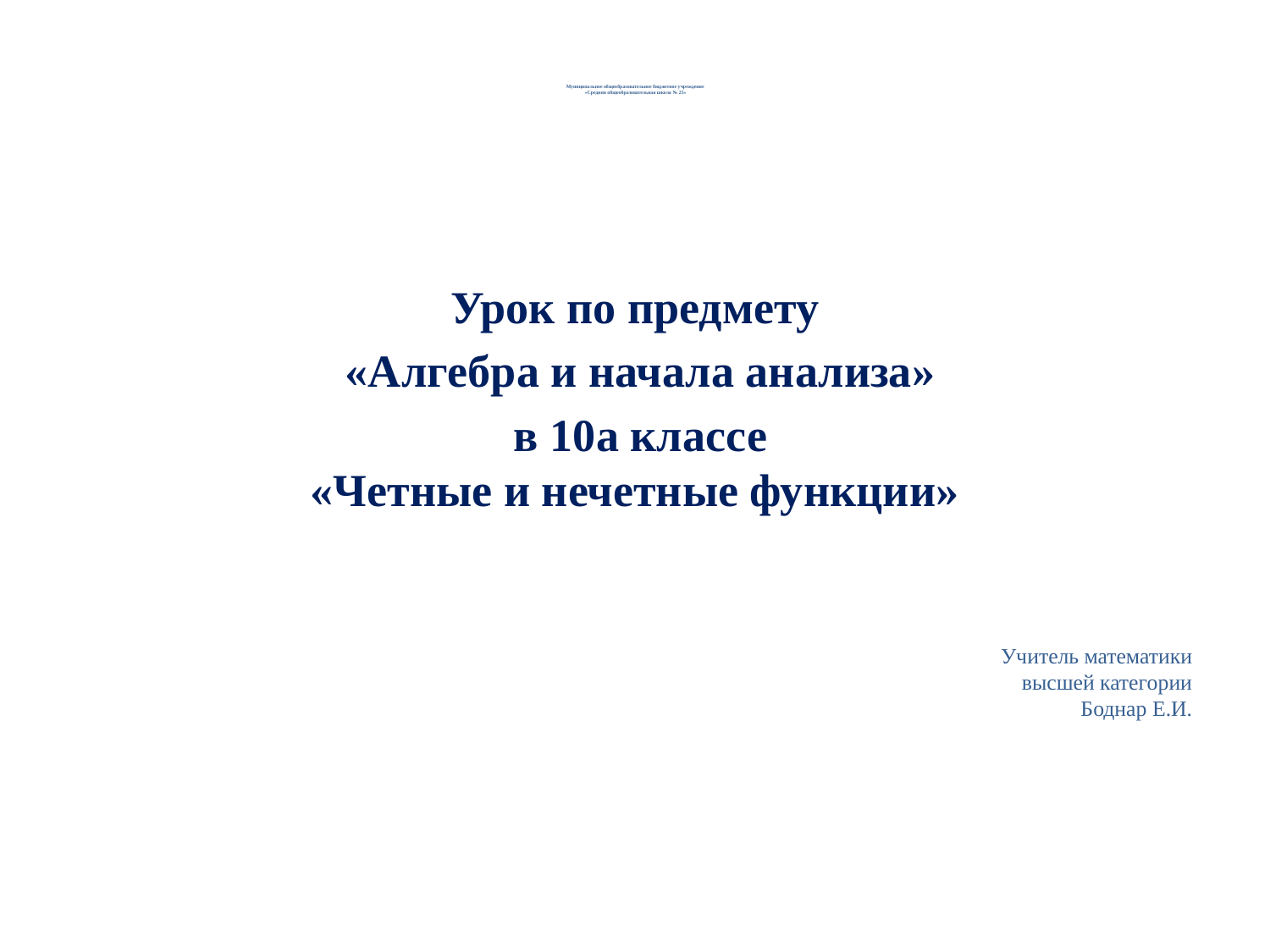

# Муниципальное общеобразовательное бюджетное учреждение «Средняя общеобразовательная школа № 25»

Урок по предмету
 «Алгебра и начала анализа»
 в 10а классе
«Четные и нечетные функции»

Учитель математики
 высшей категории
Боднар Е.И.